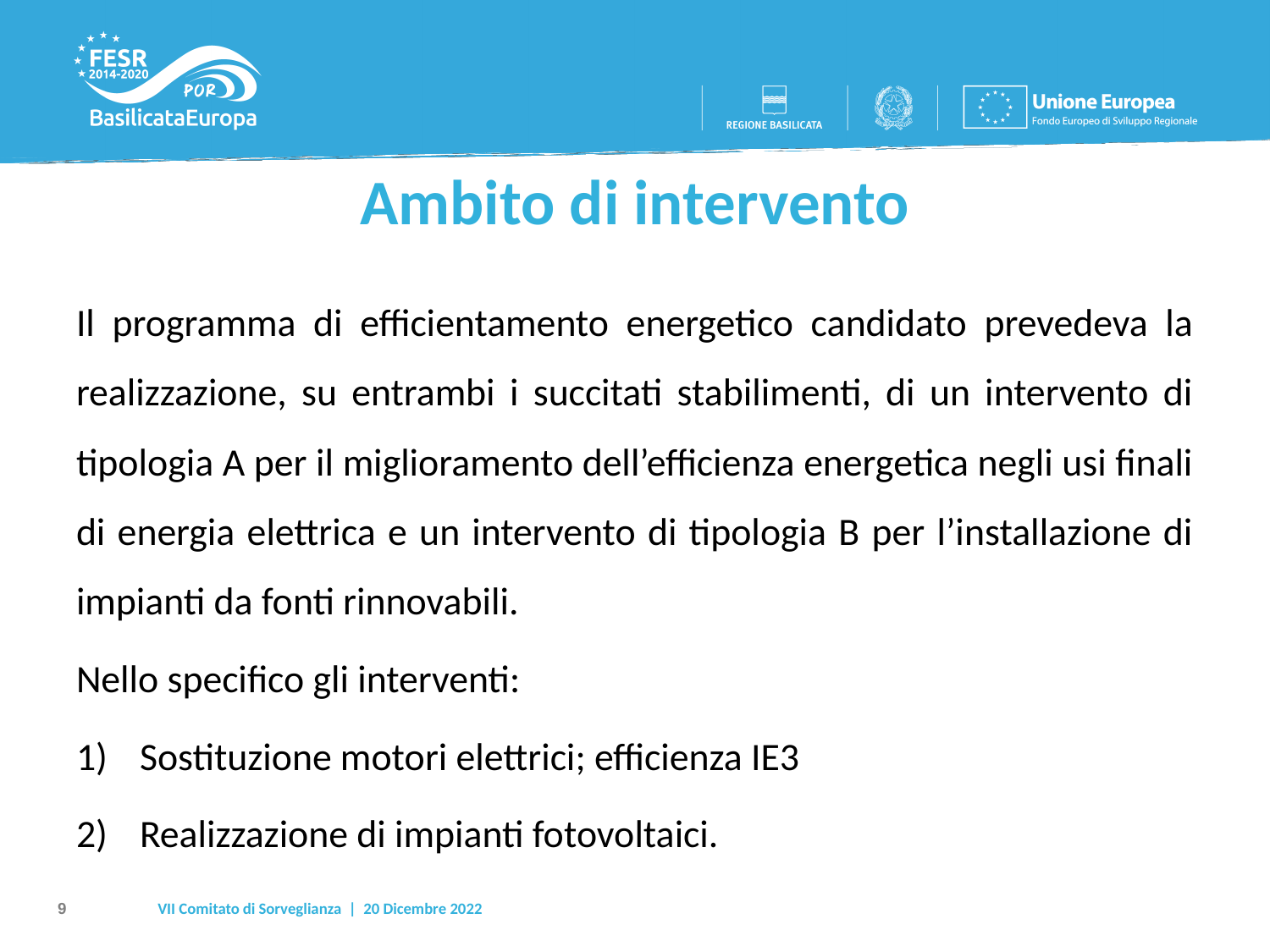

# Ambito di intervento
Il programma di efficientamento energetico candidato prevedeva la realizzazione, su entrambi i succitati stabilimenti, di un intervento di tipologia A per il miglioramento dell’efficienza energetica negli usi finali di energia elettrica e un intervento di tipologia B per l’installazione di impianti da fonti rinnovabili.
Nello specifico gli interventi:
Sostituzione motori elettrici; efficienza IE3
Realizzazione di impianti fotovoltaici.

9
VII Comitato di Sorveglianza  |  20 Dicembre 2022